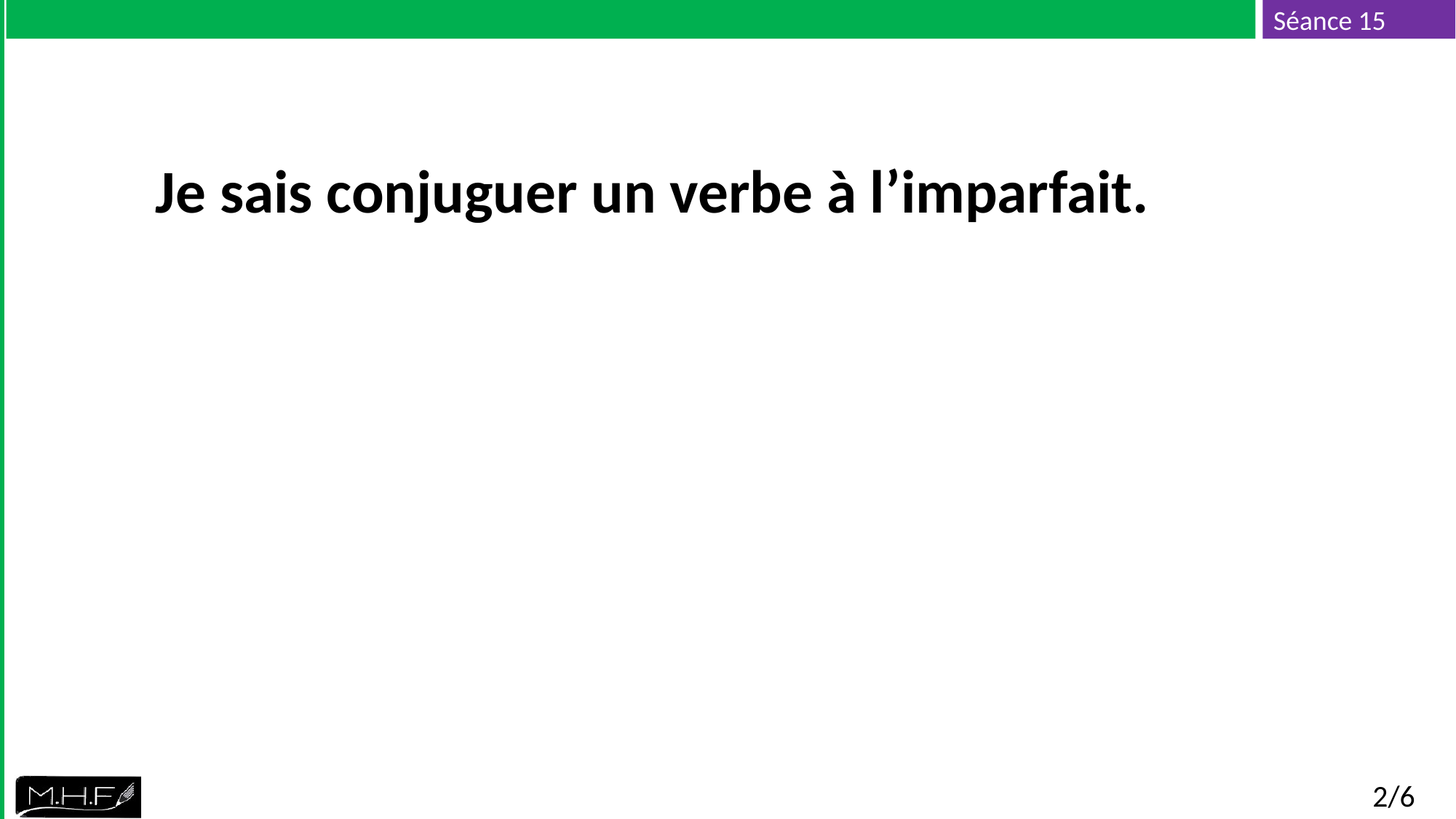

Je sais conjuguer un verbe à l’imparfait.

2/6